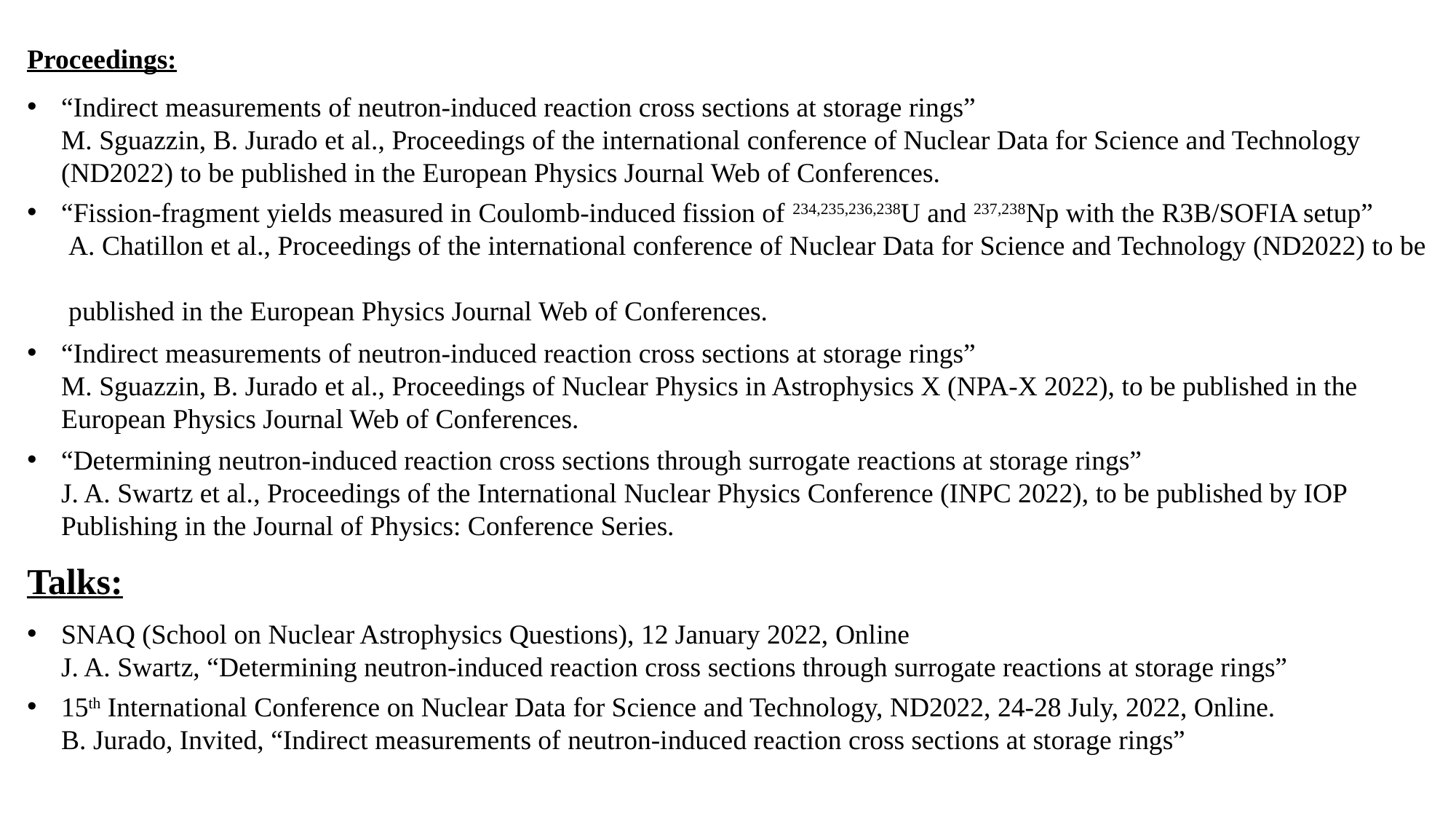

Proceedings:
“Indirect measurements of neutron-induced reaction cross sections at storage rings”
M. Sguazzin, B. Jurado et al., Proceedings of the international conference of Nuclear Data for Science and Technology
(ND2022) to be published in the European Physics Journal Web of Conferences.
“Fission-fragment yields measured in Coulomb-induced fission of 234,235,236,238U and 237,238Np with the R3B/SOFIA setup”
      A. Chatillon et al., Proceedings of the international conference of Nuclear Data for Science and Technology (ND2022) to be
      published in the European Physics Journal Web of Conferences.
“Indirect measurements of neutron-induced reaction cross sections at storage rings”
M. Sguazzin, B. Jurado et al., Proceedings of Nuclear Physics in Astrophysics X (NPA-X 2022), to be published in the European Physics Journal Web of Conferences.
“Determining neutron-induced reaction cross sections through surrogate reactions at storage rings”
J. A. Swartz et al., Proceedings of the International Nuclear Physics Conference (INPC 2022), to be published by IOP Publishing in the Journal of Physics: Conference Series.
Talks:
SNAQ (School on Nuclear Astrophysics Questions), 12 January 2022, Online
J. A. Swartz, “Determining neutron-induced reaction cross sections through surrogate reactions at storage rings”
15th International Conference on Nuclear Data for Science and Technology, ND2022, 24-28 July, 2022, Online.
B. Jurado, Invited, “Indirect measurements of neutron-induced reaction cross sections at storage rings”